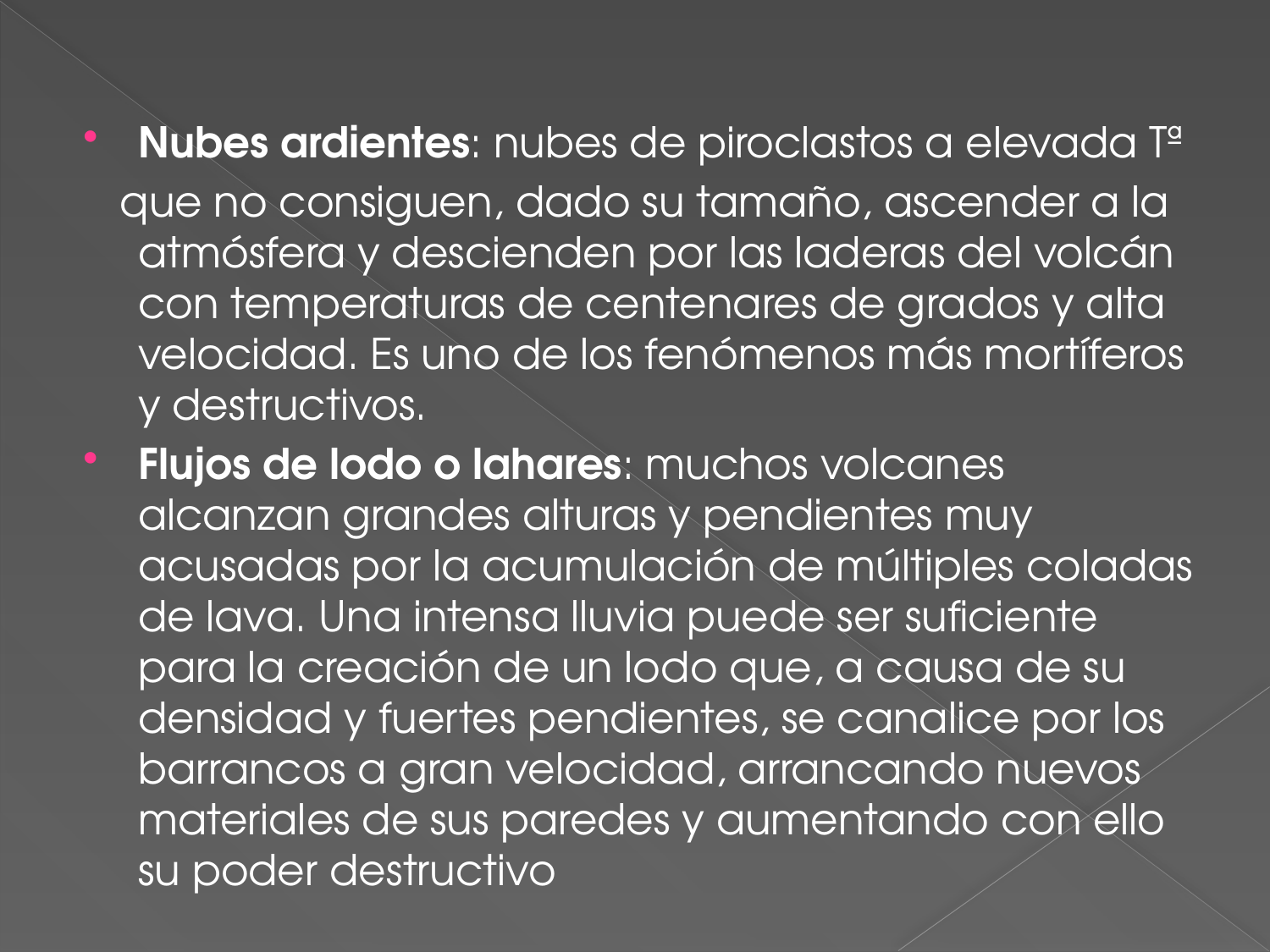

#
Nubes ardientes: nubes de piroclastos a elevada Tª
   que no consiguen, dado su tamaño, ascender a la atmósfera y descienden por las laderas del volcán con temperaturas de centenares de grados y alta velocidad. Es uno de los fenómenos más mortíferos y destructivos.
Flujos de lodo o lahares: muchos volcanes alcanzan grandes alturas y pendientes muy acusadas por la acumulación de múltiples coladas de lava. Una intensa lluvia puede ser suficiente para la creación de un lodo que, a causa de su densidad y fuertes pendientes, se canalice por los barrancos a gran velocidad, arrancando nuevos materiales de sus paredes y aumentando con ello su poder destructivo